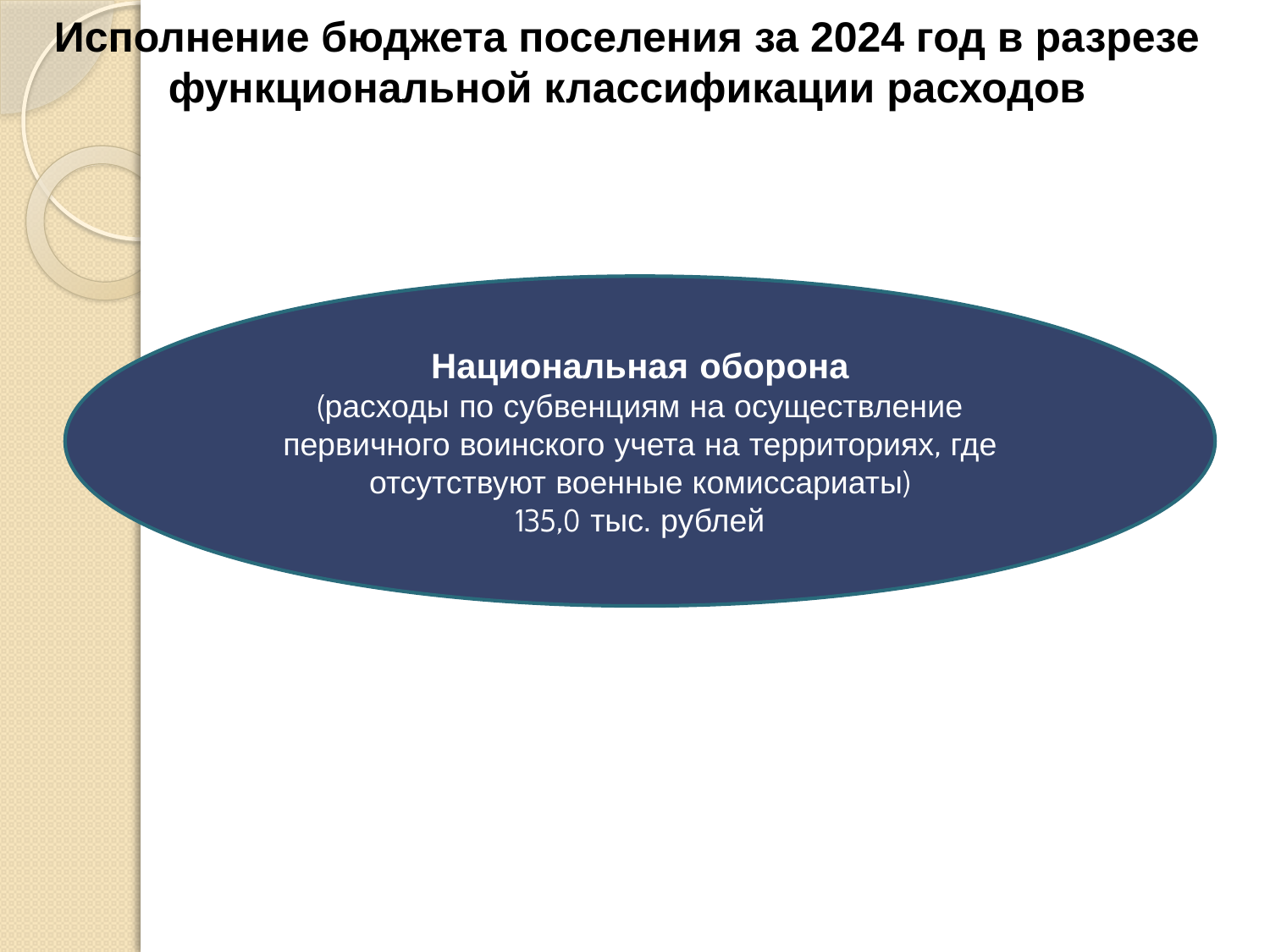

Исполнение бюджета поселения за 2024 год в разрезе функциональной классификации расходов
Национальная оборона
(расходы по субвенциям на осуществление первичного воинского учета на территориях, где отсутствуют военные комиссариаты)
135,0 тыс. рублей